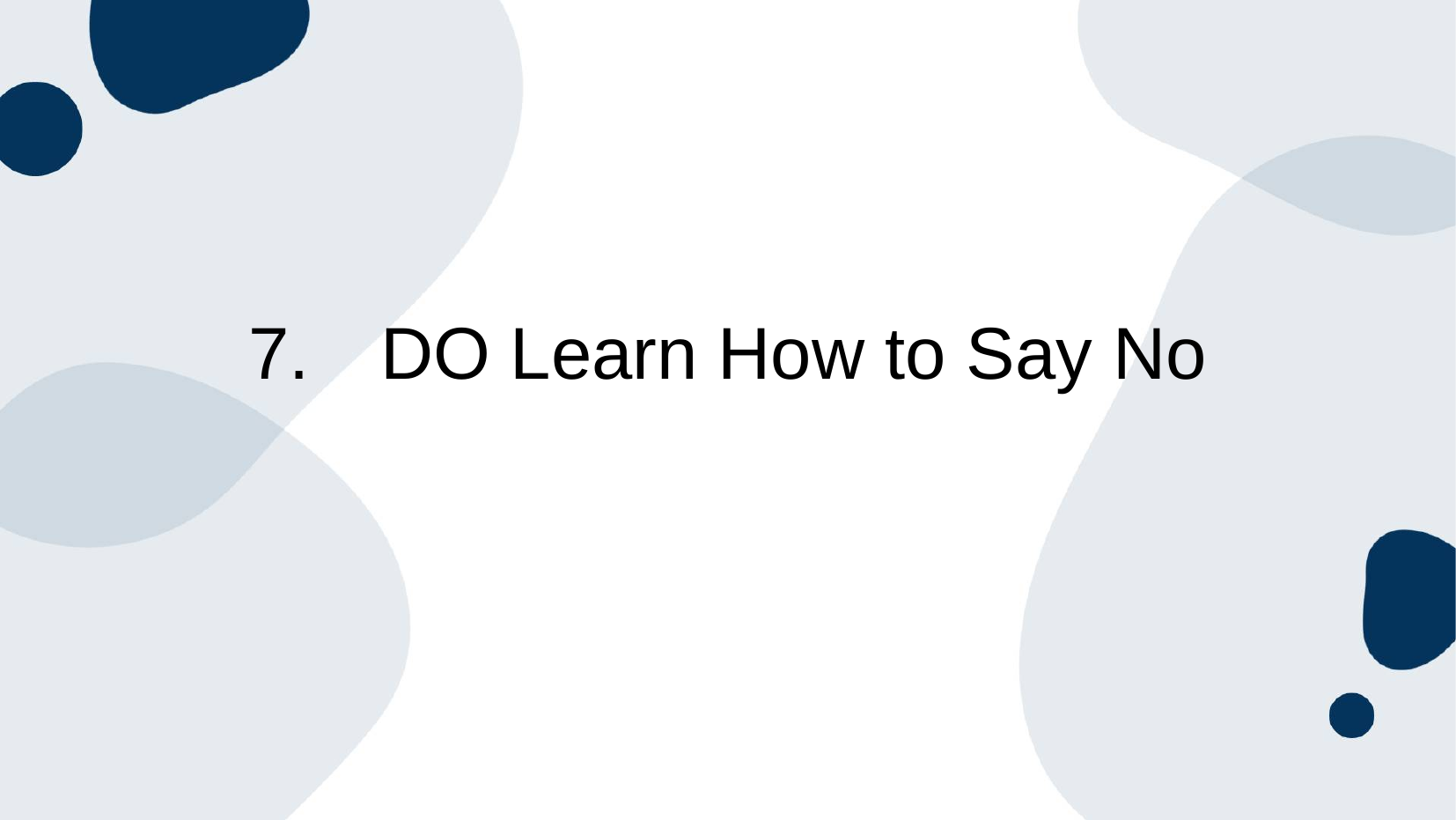

# 7.	DO Learn How to Say No